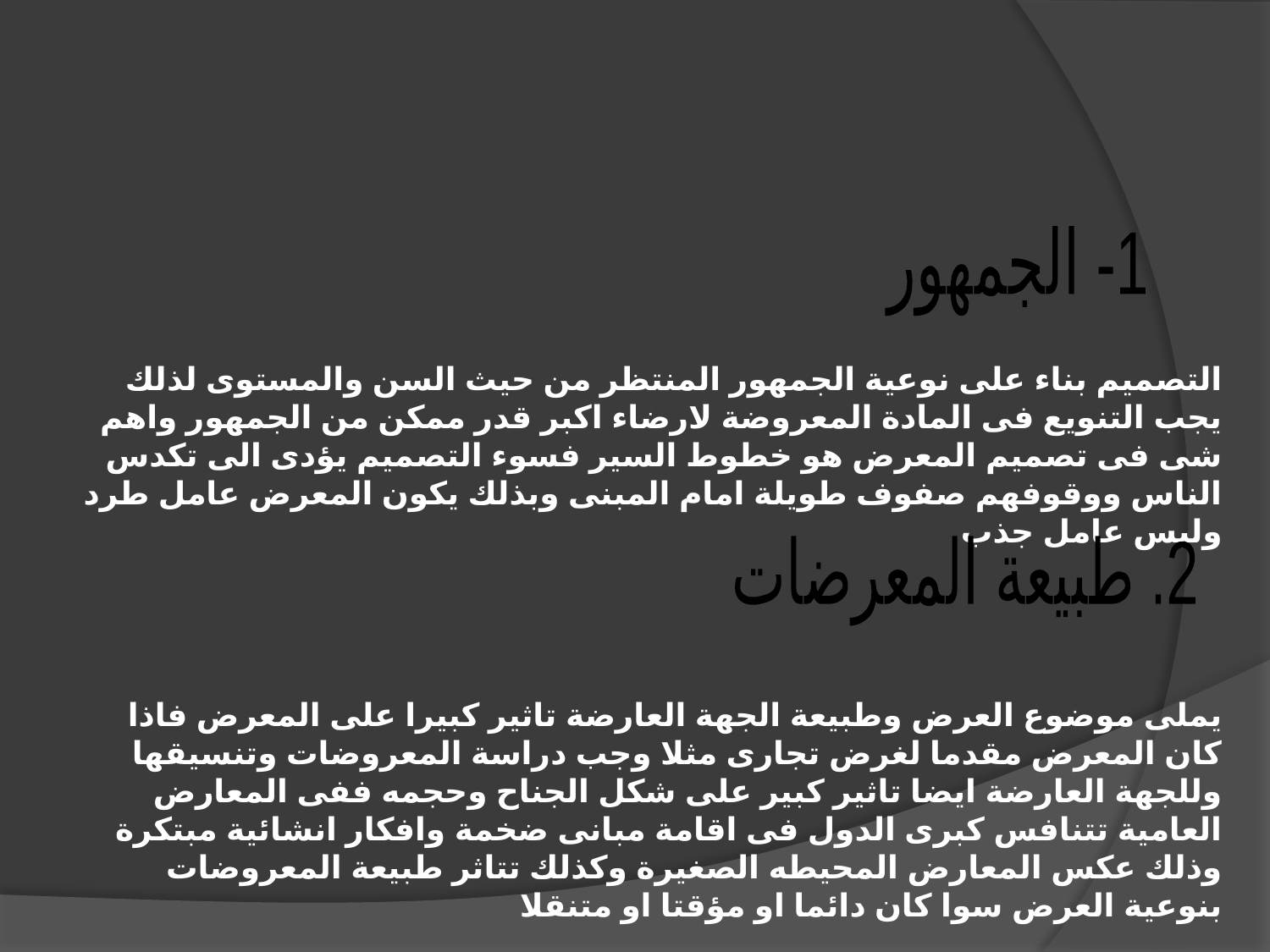

1- الجمهور
التصميم بناء على نوعية الجمهور المنتظر من حيث السن والمستوى لذلك يجب التنويع فى المادة المعروضة لارضاء اكبر قدر ممكن من الجمهور واهم شى فى تصميم المعرض هو خطوط السير فسوء التصميم يؤدى الى تكدس الناس ووقوفهم صفوف طويلة امام المبنى وبذلك يكون المعرض عامل طرد وليس عامل جذب

يملى موضوع العرض وطبيعة الجهة العارضة تاثير كبيرا على المعرض فاذا كان المعرض مقدما لغرض تجارى مثلا وجب دراسة المعروضات وتنسيقها وللجهة العارضة ايضا تاثير كبير على شكل الجناح وحجمه ففى المعارض العامية تتنافس كبرى الدول فى اقامة مبانى ضخمة وافكار انشائية مبتكرة وذلك عكس المعارض المحيطه الصغيرة وكذلك تتاثر طبيعة المعروضات بنوعية العرض سوا كان دائما او مؤقتا او متنقلا
2. طبيعة المعرضات